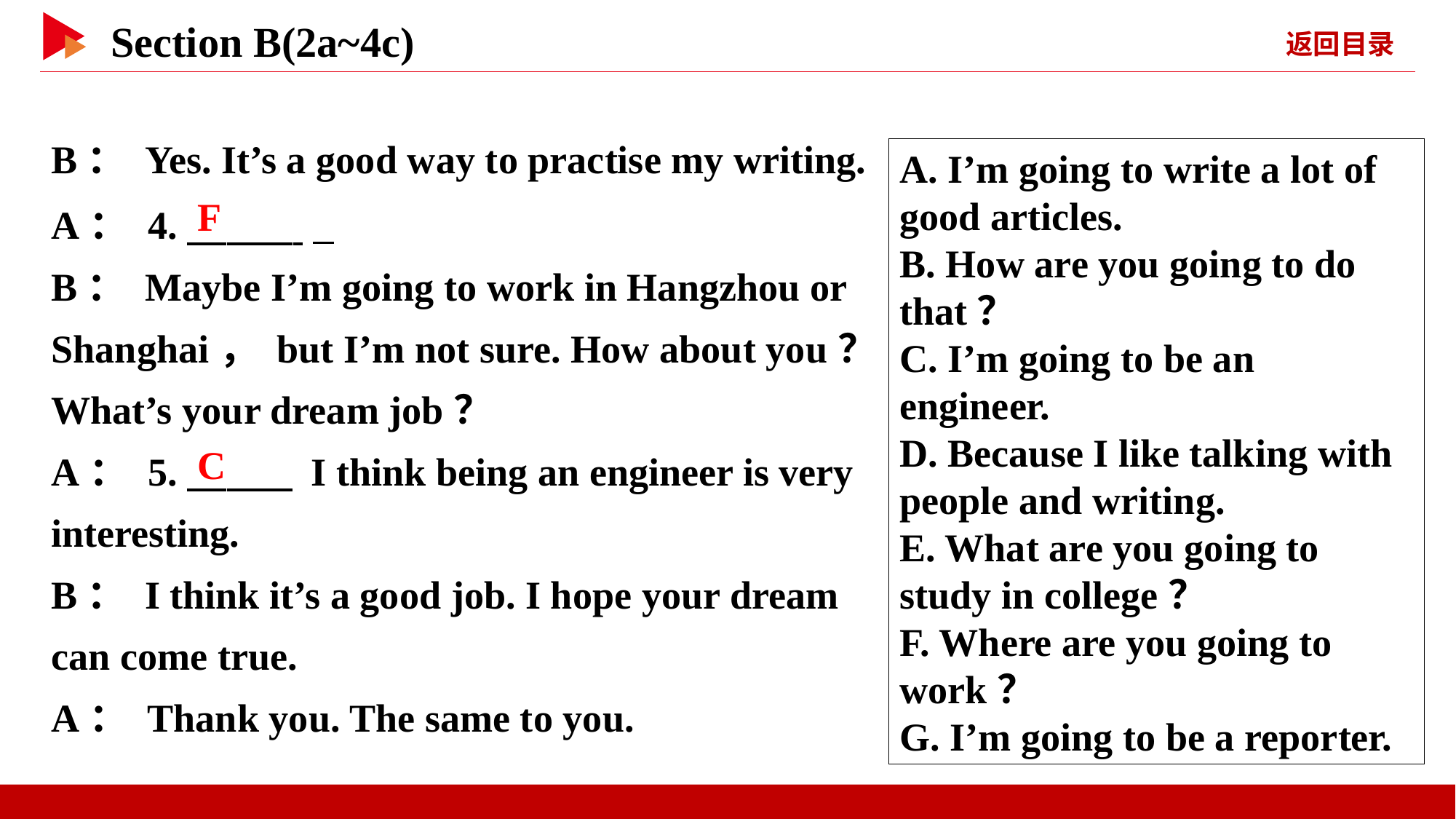

B： Yes. It’s a good way to practise my writing.
A： 4.　  　  _
B： Maybe I’m going to work in Hangzhou or Shanghai， but I’m not sure. How about you？What’s your dream job？
A： 5.　   　 I think being an engineer is very interesting.
B： I think it’s a good job. I hope your dream can come true.
A： Thank you. The same to you.
A. I’m going to write a lot of good articles.
B. How are you going to do that？
C. I’m going to be an engineer.
D. Because I like talking with people and writing.
E. What are you going to study in college？
F. Where are you going to work？
G. I’m going to be a reporter.
F
C